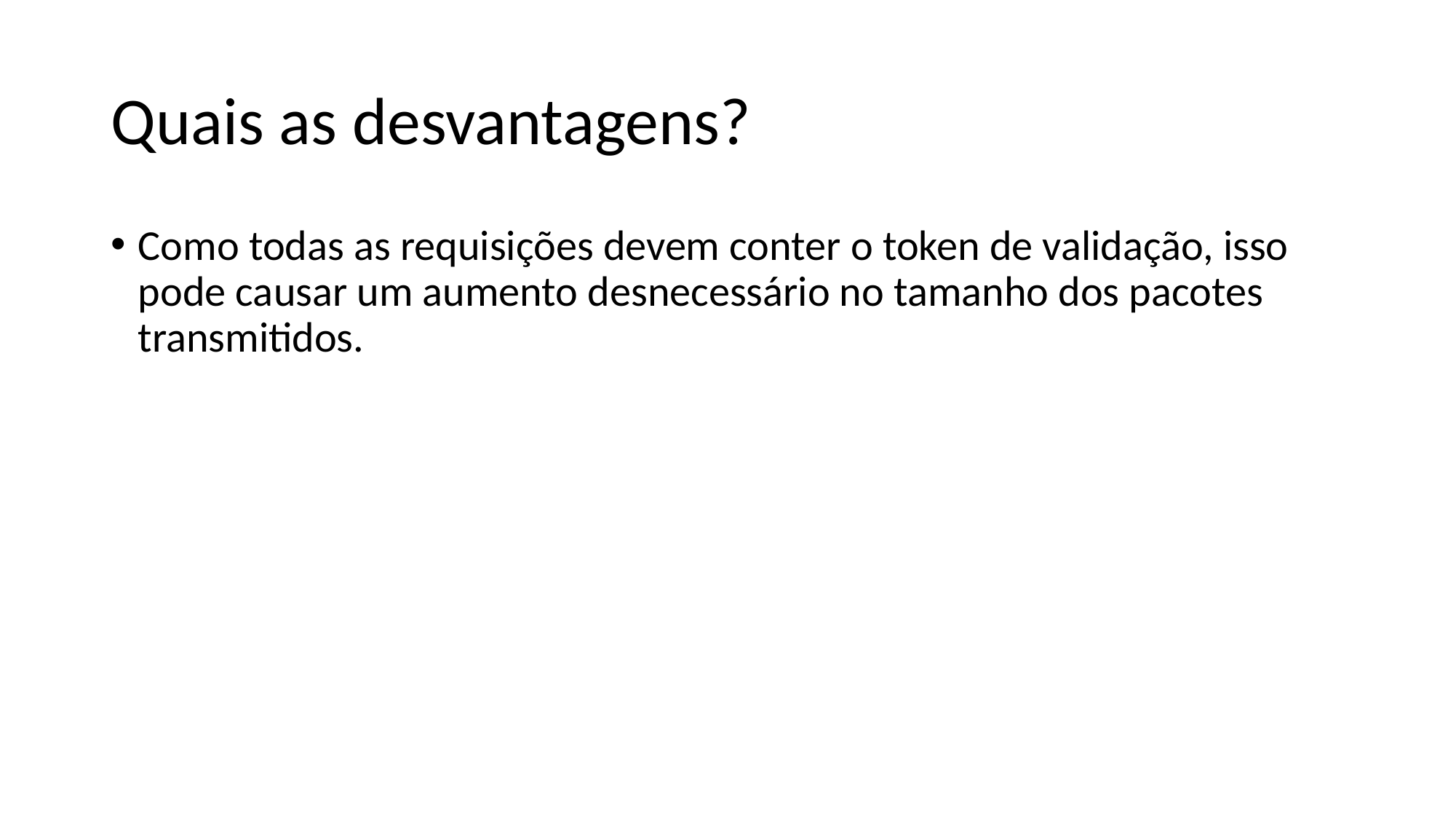

# Quais as desvantagens?
Como todas as requisições devem conter o token de validação, isso pode causar um aumento desnecessário no tamanho dos pacotes transmitidos.